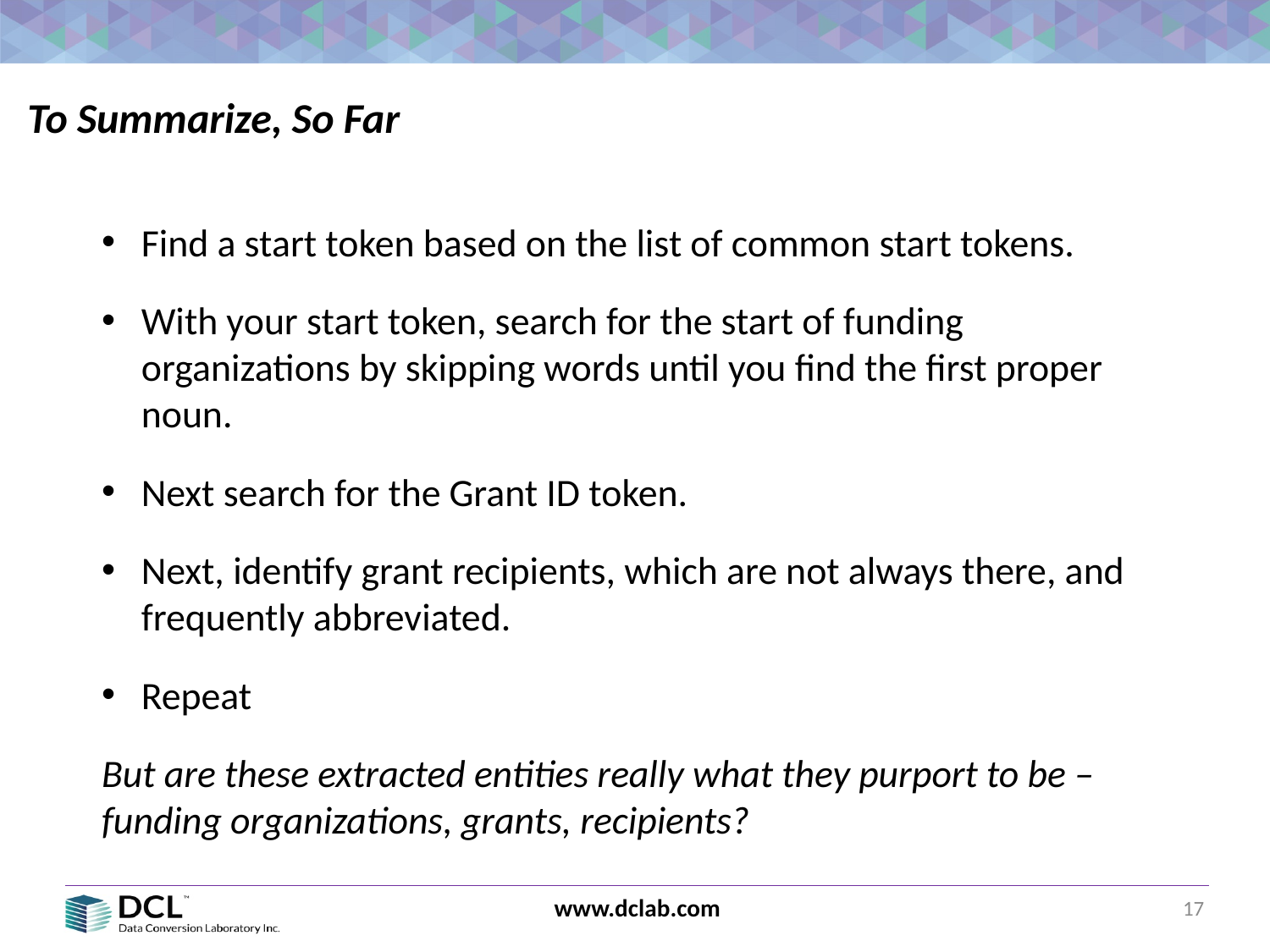

To Summarize, So Far
Find a start token based on the list of common start tokens.
With your start token, search for the start of funding organizations by skipping words until you find the first proper noun.
Next search for the Grant ID token.
Next, identify grant recipients, which are not always there, and frequently abbreviated.
Repeat
But are these extracted entities really what they purport to be – funding organizations, grants, recipients?
17